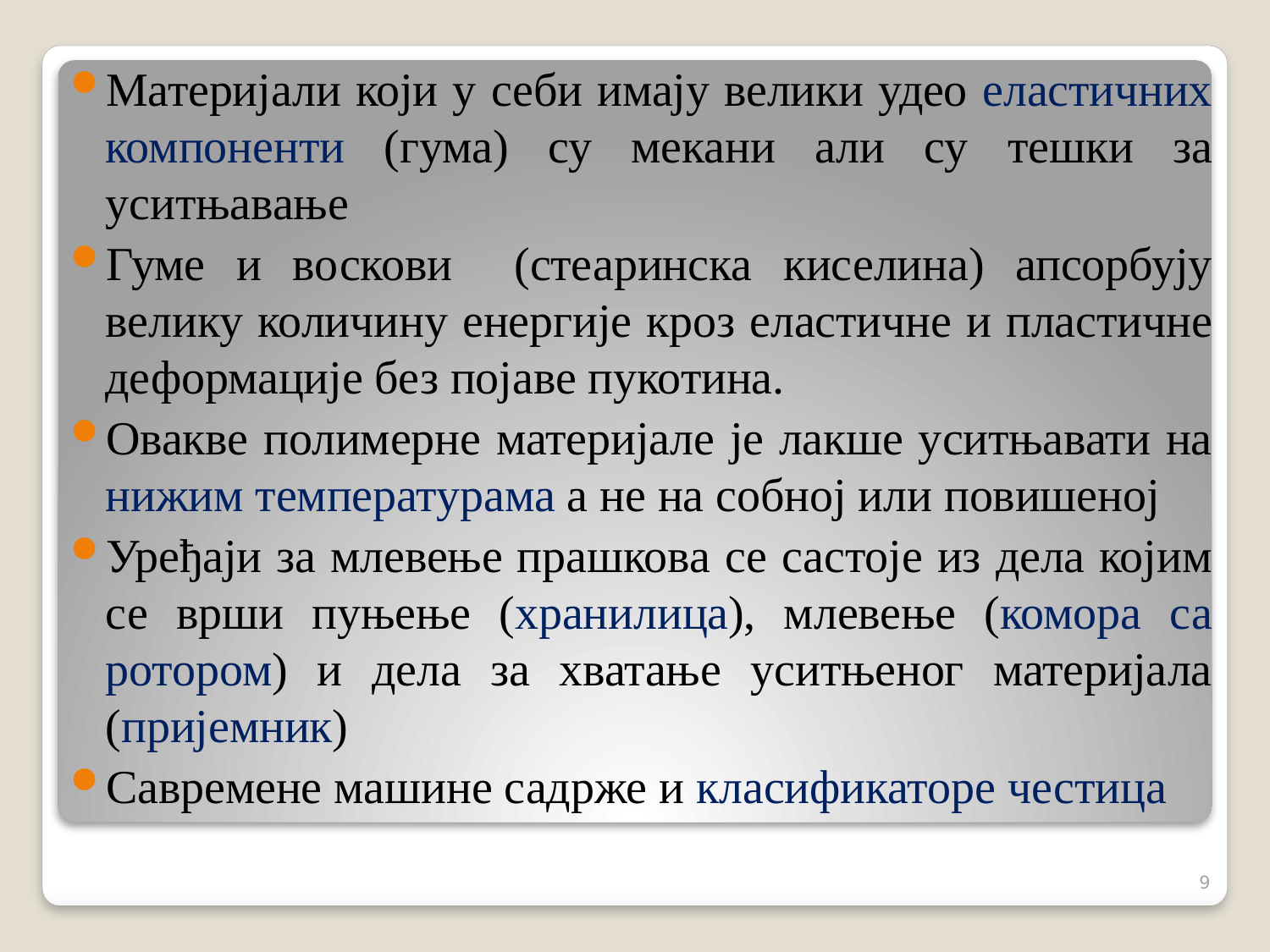

Материјали који у себи имају велики удео еластичних компоненти (гума) су мекани али су тешки за уситњавање
Гуме и воскови  (стеаринска киселина) апсорбују велику количину енергије кроз еластичне и пластичне деформације без појаве пукотина.
Овакве полимерне материјале је лакше уситњавати на нижим температурама а не на собној или повишеној
Уређаји за млевење прашкова се састоје из дела којим се врши пуњење (хранилица), млевење (комора са ротором) и дела за хватање уситњеног материјала (пријемник)
Савремене машине садрже и класификаторе честица

9